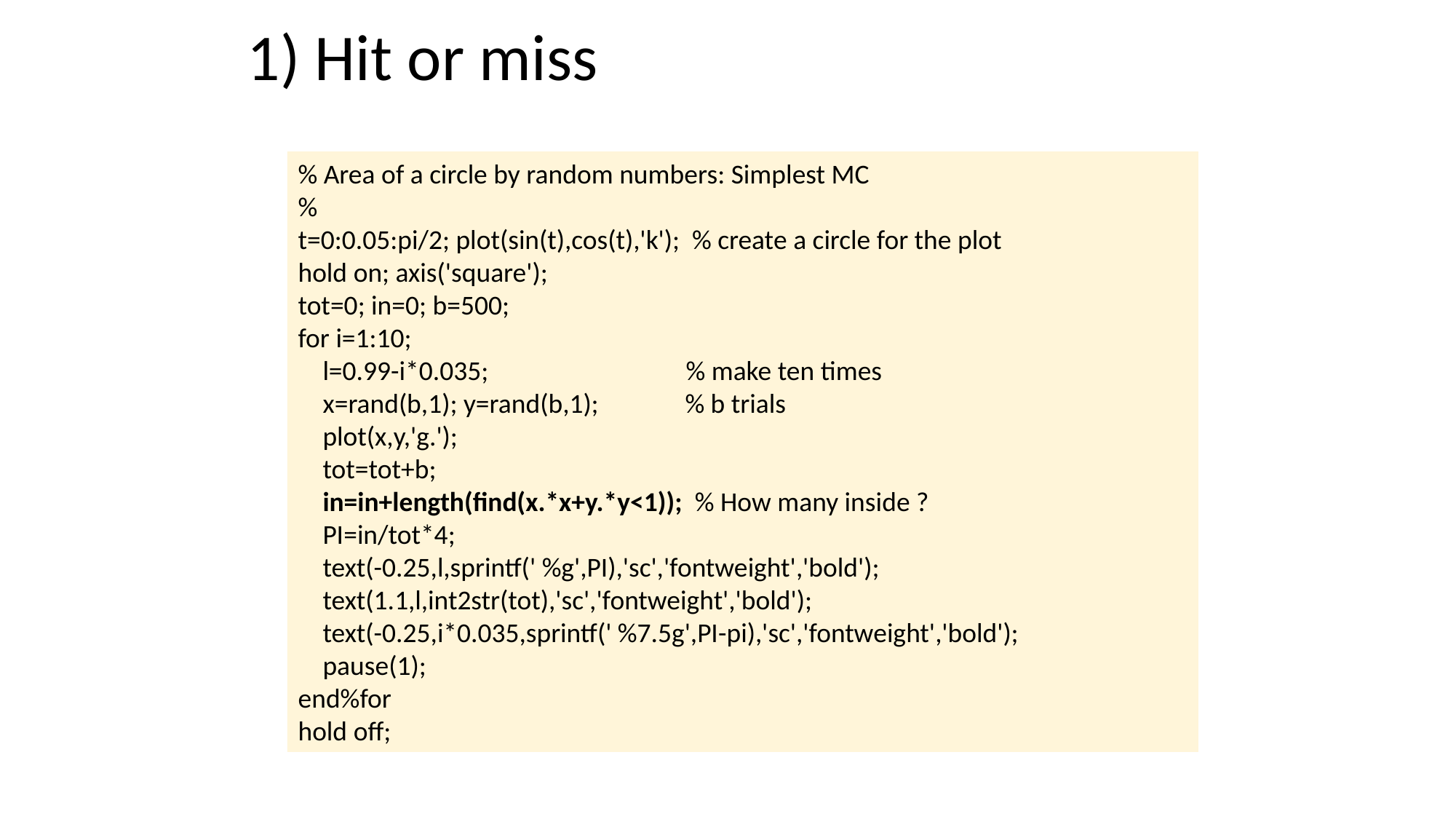

# 1) Hit or miss
% Area of a circle by random numbers: Simplest MC
%
t=0:0.05:pi/2; plot(sin(t),cos(t),'k');  % create a circle for the plot
hold on; axis('square');
tot=0; in=0; b=500;
for i=1:10;
    l=0.99-i*0.035;                                % make ten times
    x=rand(b,1); y=rand(b,1);              % b trials
    plot(x,y,'g.');
    tot=tot+b;
    in=in+length(find(x.*x+y.*y<1));  % How many inside ?
    PI=in/tot*4;
    text(-0.25,l,sprintf(' %g',PI),'sc','fontweight','bold');
    text(1.1,l,int2str(tot),'sc','fontweight','bold');
    text(-0.25,i*0.035,sprintf(' %7.5g',PI-pi),'sc','fontweight','bold');
    pause(1);
end%for
hold off;